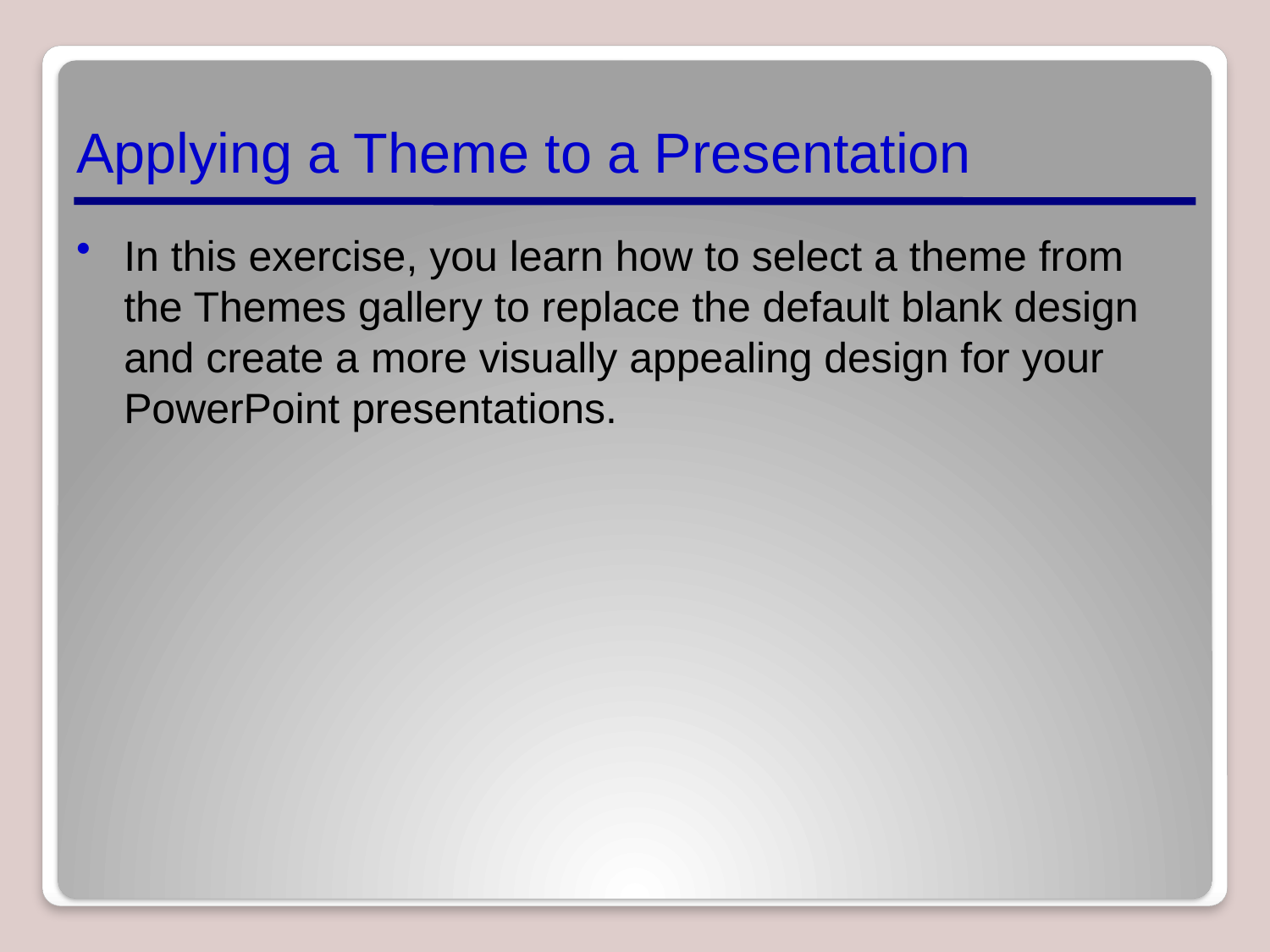

# Applying a Theme to a Presentation
In this exercise, you learn how to select a theme from the Themes gallery to replace the default blank design and create a more visually appealing design for your PowerPoint presentations.